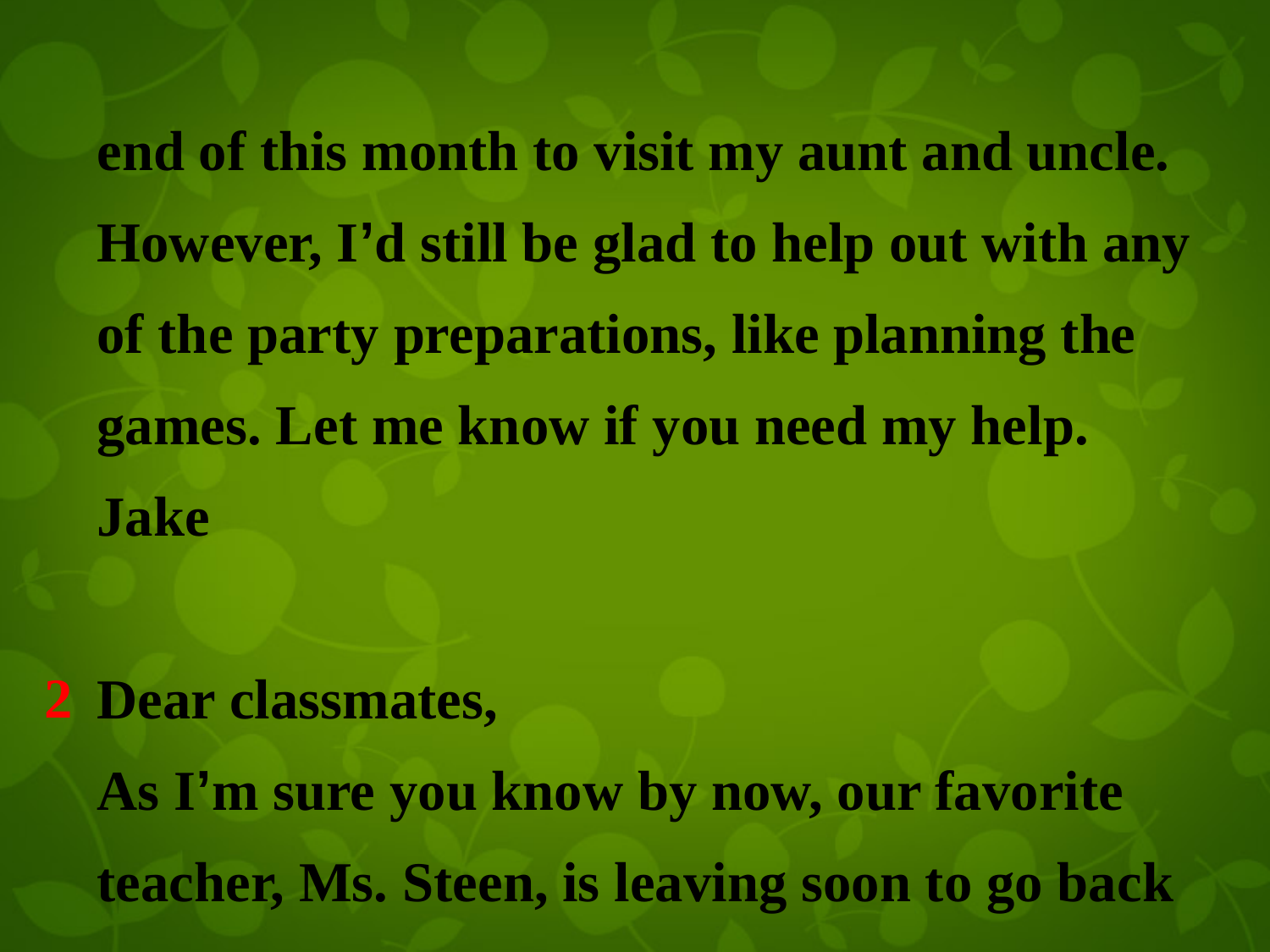

end of this month to visit my aunt and uncle. However, I’d still be glad to help out with any of the party preparations, like planning the games. Let me know if you need my help.
Jake

Dear classmates,
As I’m sure you know by now, our favorite teacher, Ms. Steen, is leaving soon to go back
2